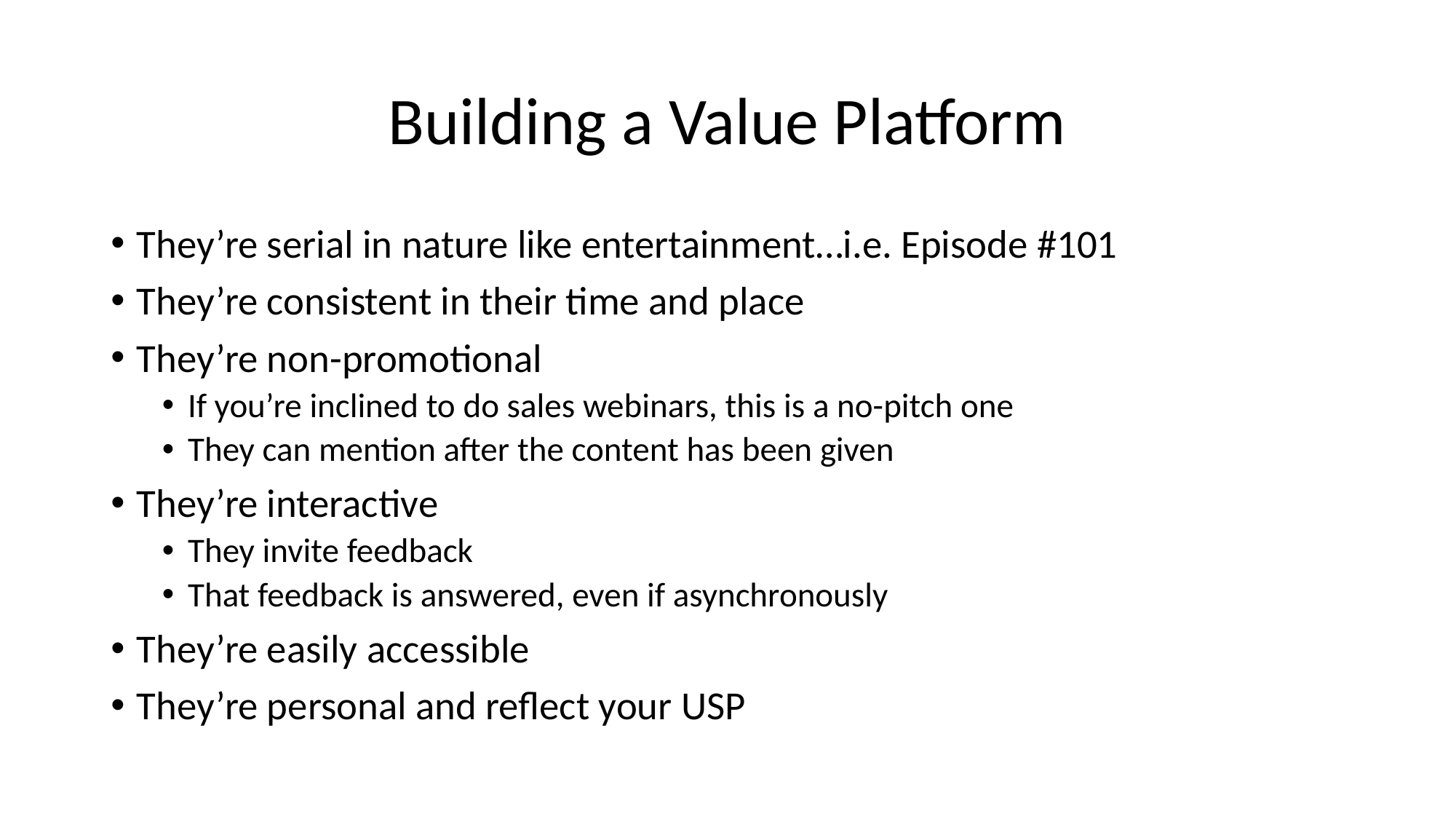

# Building a Value Platform
They’re serial in nature like entertainment…i.e. Episode #101
They’re consistent in their time and place
They’re non-promotional
If you’re inclined to do sales webinars, this is a no-pitch one
They can mention after the content has been given
They’re interactive
They invite feedback
That feedback is answered, even if asynchronously
They’re easily accessible
They’re personal and reflect your USP